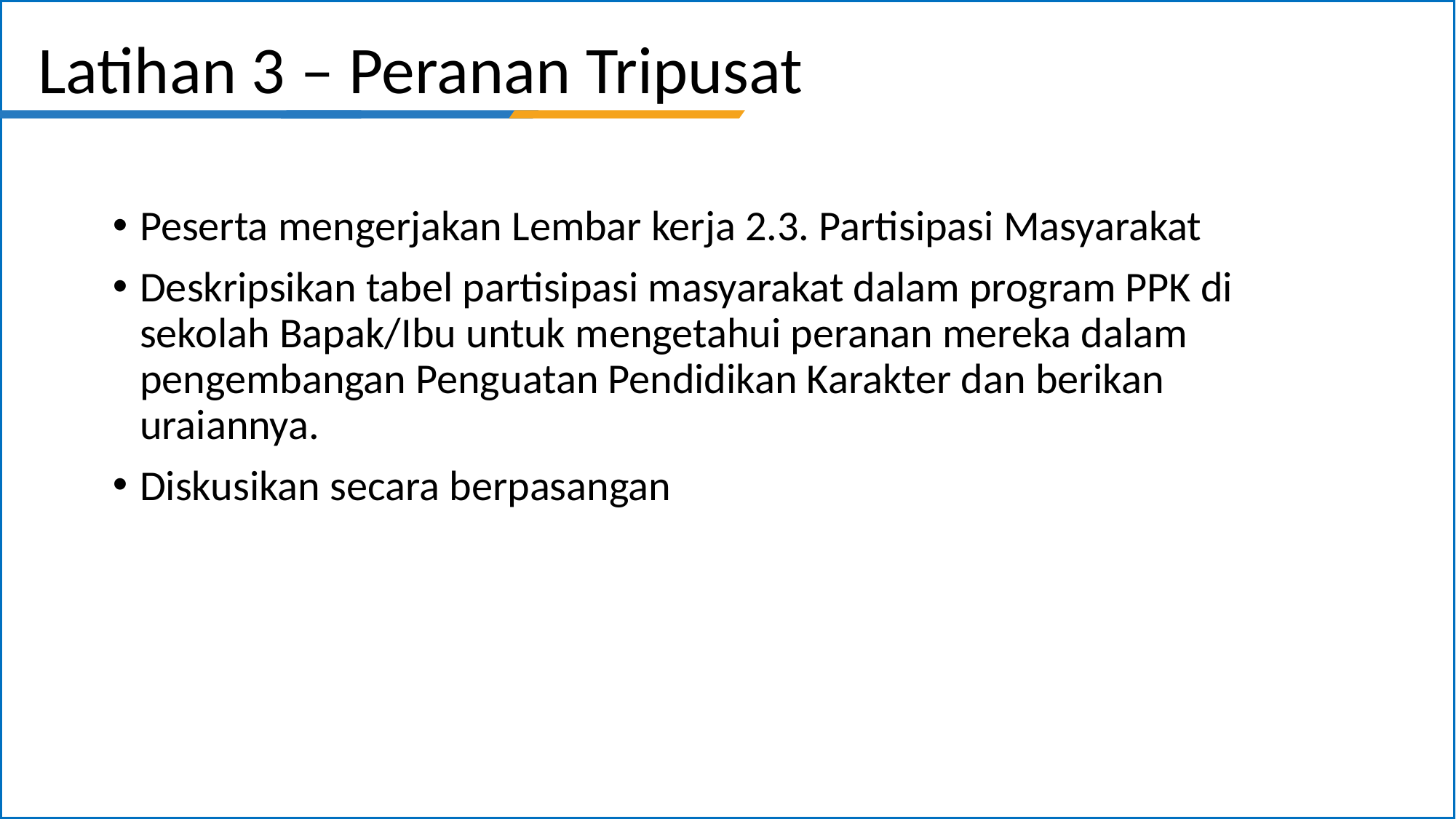

# Latihan 3 – Peranan Tripusat

Peserta mengerjakan Lembar kerja 2.3. Partisipasi Masyarakat
Deskripsikan tabel partisipasi masyarakat dalam program PPK di sekolah Bapak/Ibu untuk mengetahui peranan mereka dalam pengembangan Penguatan Pendidikan Karakter dan berikan uraiannya.
Diskusikan secara berpasangan